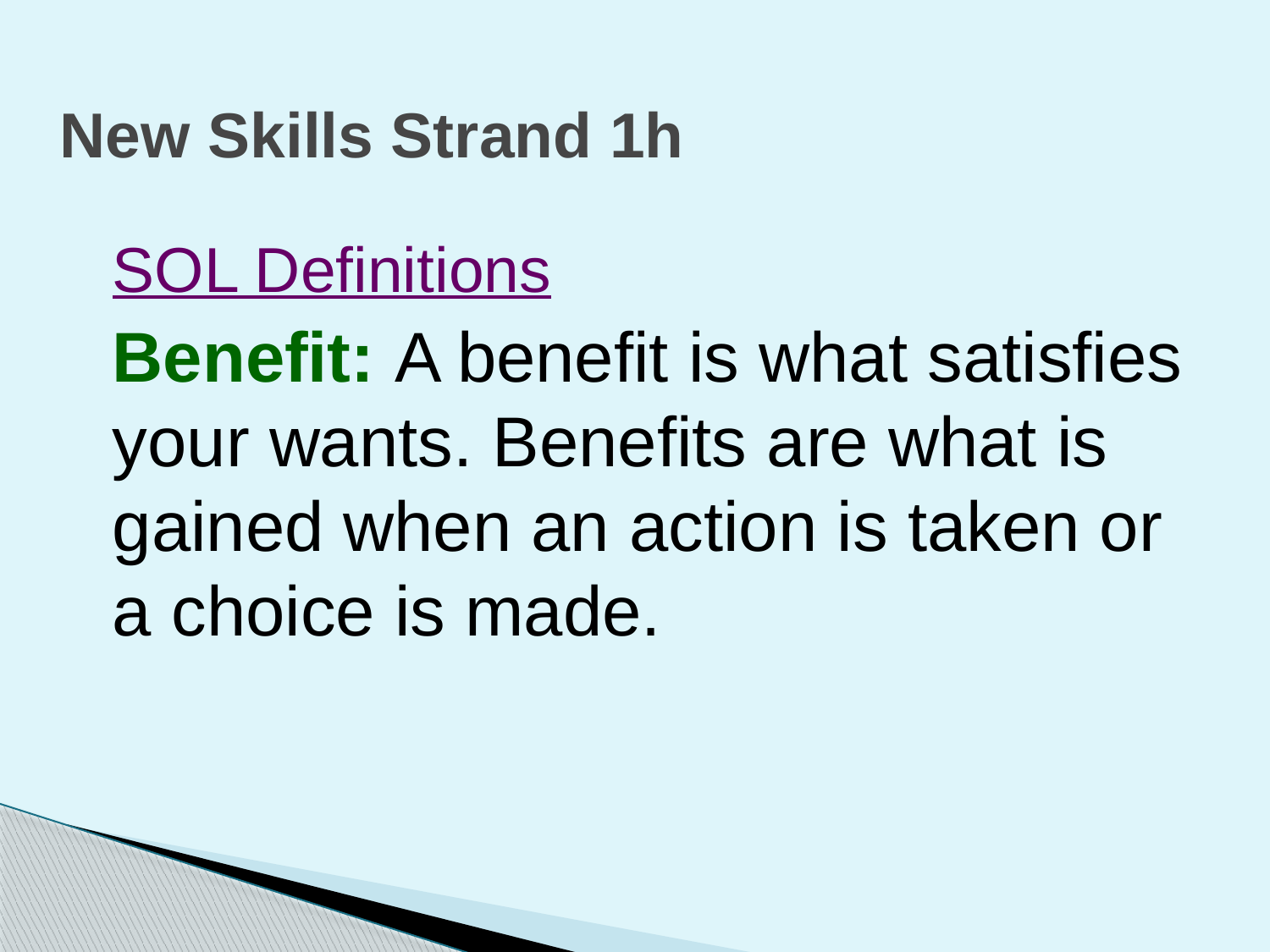

# New Skills Strand 1h
SOL Definitions
Benefit: A benefit is what satisfies your wants. Benefits are what is gained when an action is taken or a choice is made.